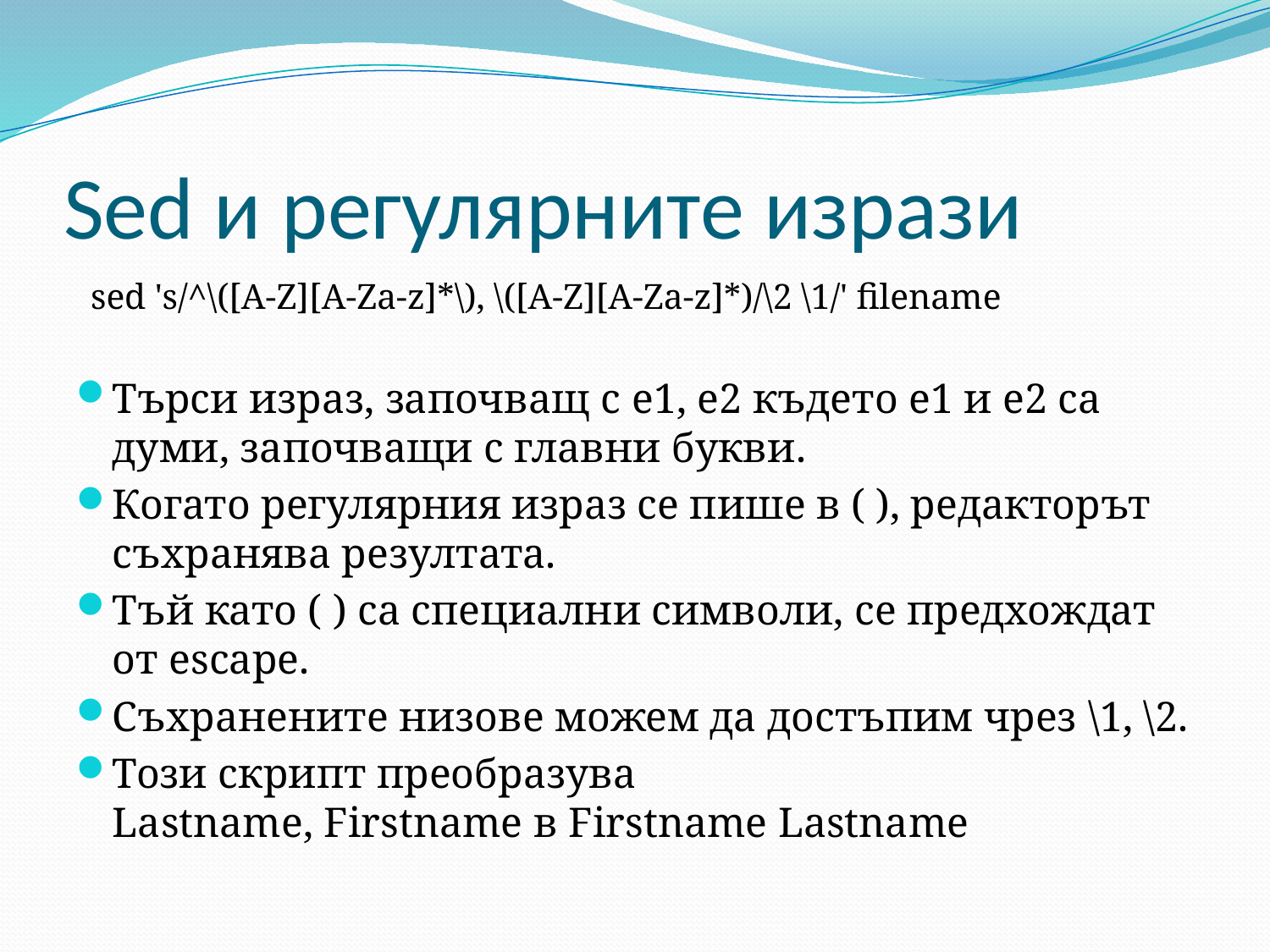

# Sed и регулярните изрази
sed 's/^\([A-Z][A-Za-z]*\), \([A-Z][A-Za-z]*)/\2 \1/' filename

Търси израз, започващ с e1, e2 където e1 и e2 са думи, започващи с главни букви.
Когато регулярния израз се пише в ( ), редакторът съхранява резултата.
Тъй като ( ) са специални символи, се предхождат от escape.
Съхранените низове можем да достъпим чрез \1, \2.
Този скрипт преобразува
Lastname, Firstname в Firstname Lastname